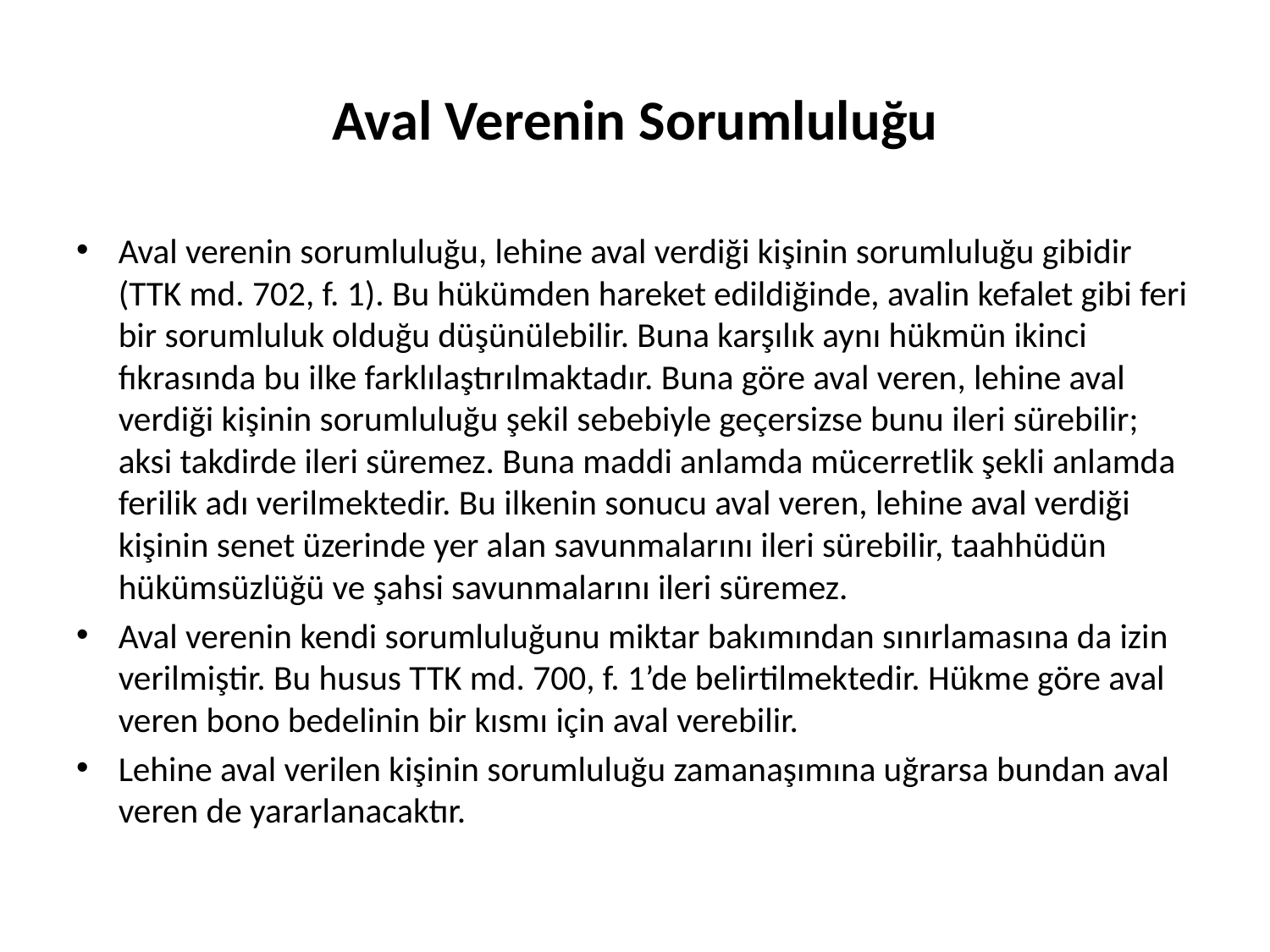

# Aval Verenin Sorumluluğu
Aval verenin sorumluluğu, lehine aval verdiği kişinin sorumluluğu gibidir (TTK md. 702, f. 1). Bu hükümden hareket edildiğinde, avalin kefalet gibi feri bir sorumluluk olduğu düşünülebilir. Buna karşılık aynı hükmün ikinci fıkrasında bu ilke farklılaştırılmaktadır. Buna göre aval veren, lehine aval verdiği kişinin sorumluluğu şekil sebebiyle geçersizse bunu ileri sürebilir; aksi takdirde ileri süremez. Buna maddi anlamda mücerretlik şekli anlamda ferilik adı verilmektedir. Bu ilkenin sonucu aval veren, lehine aval verdiği kişinin senet üzerinde yer alan savunmalarını ileri sürebilir, taahhüdün hükümsüzlüğü ve şahsi savunmalarını ileri süremez.
Aval verenin kendi sorumluluğunu miktar bakımından sınırlamasına da izin verilmiştir. Bu husus TTK md. 700, f. 1’de belirtilmektedir. Hükme göre aval veren bono bedelinin bir kısmı için aval verebilir.
Lehine aval verilen kişinin sorumluluğu zamanaşımına uğrarsa bundan aval veren de yararlanacaktır.